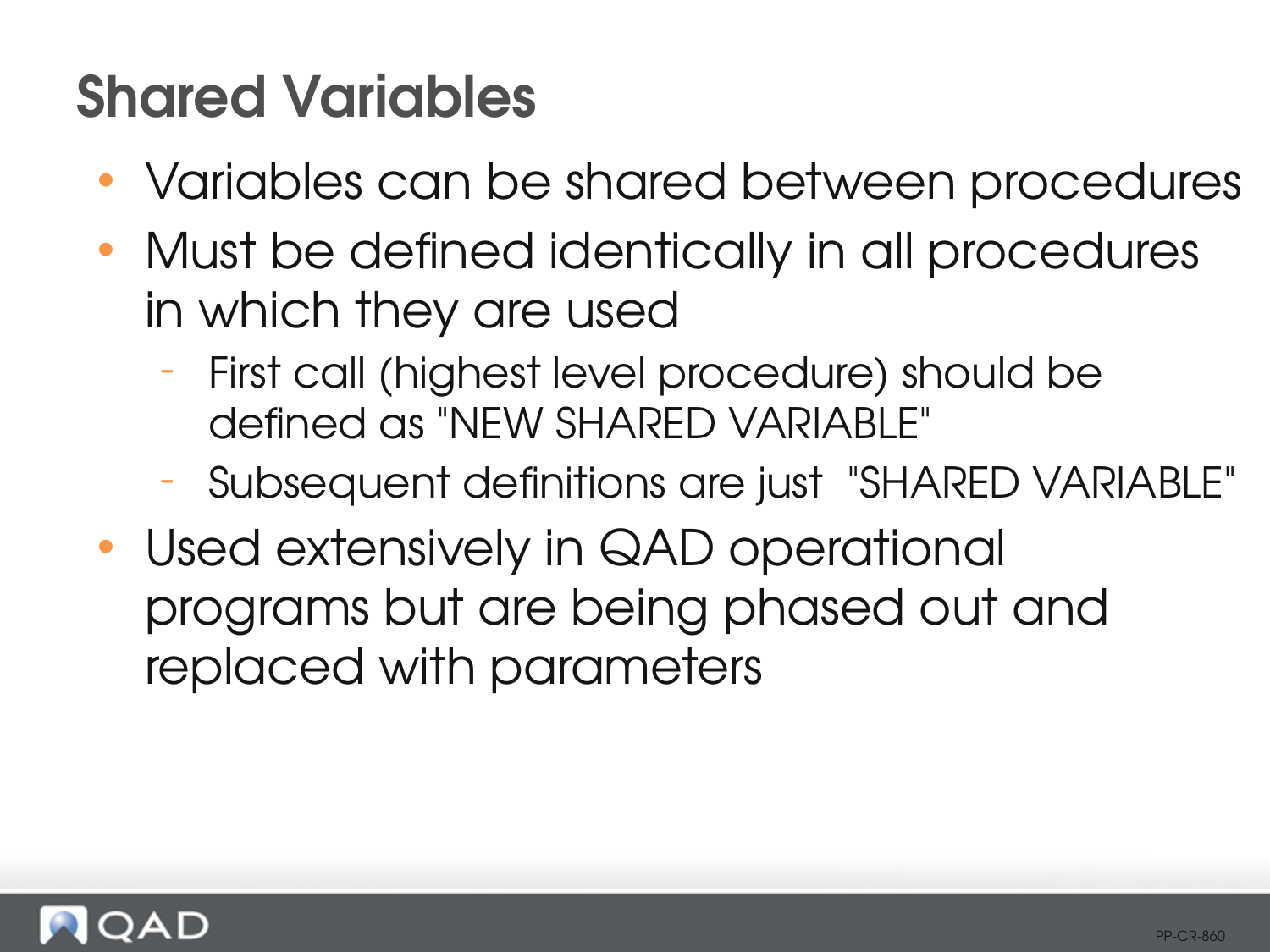

# Shared Variables
Variables can be shared between procedures
Must be defined identically in all procedures in which they are used
First call (highest level procedure) should be defined as "NEW SHARED VARIABLE"
Subsequent definitions are just  "SHARED VARIABLE"
Used extensively in QAD operational programs but are being phased out and replaced with parameters

PP-CR-860